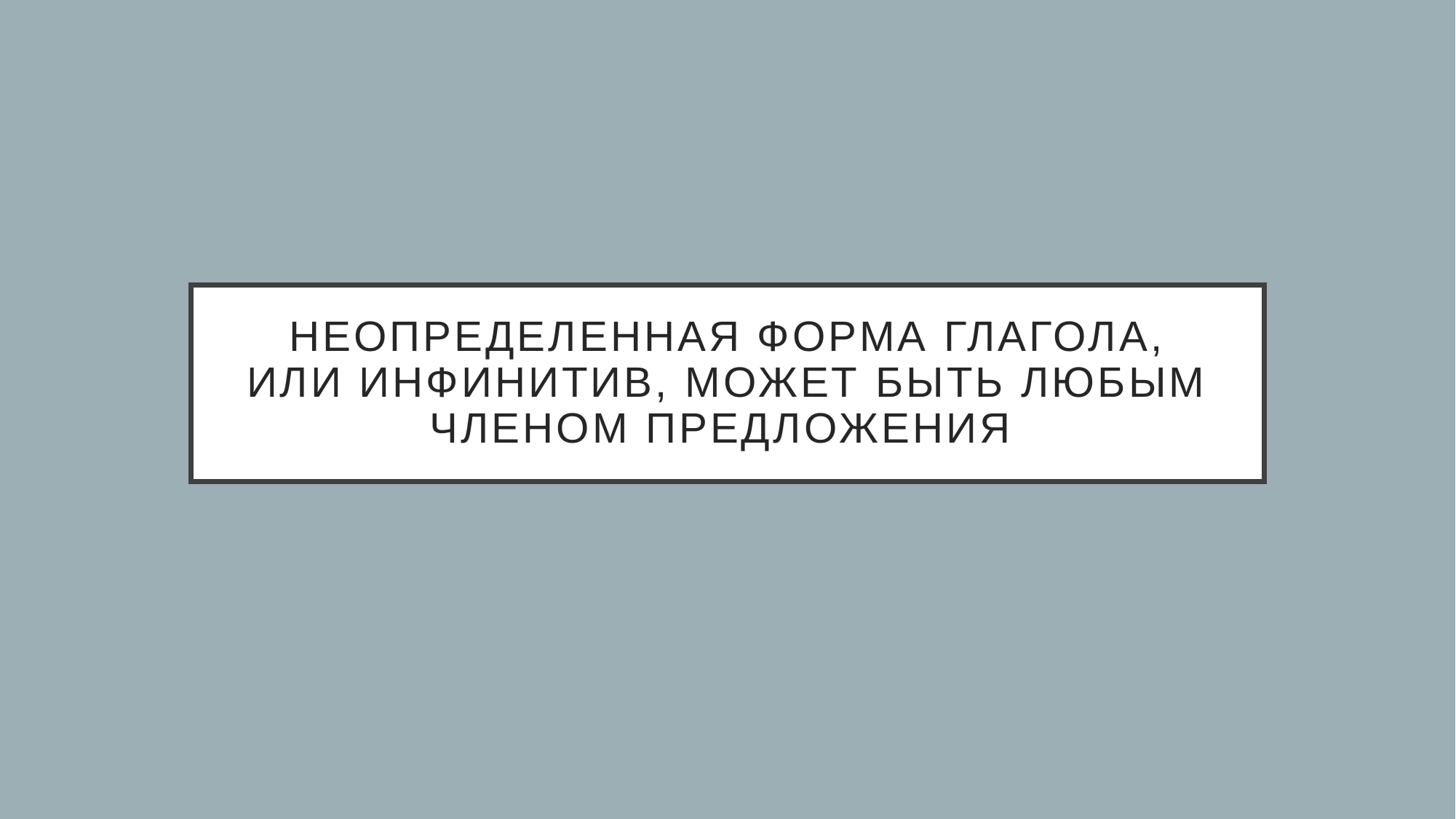

# неопределенная форма глагола, или инфинитив, может быть любым членом предложения